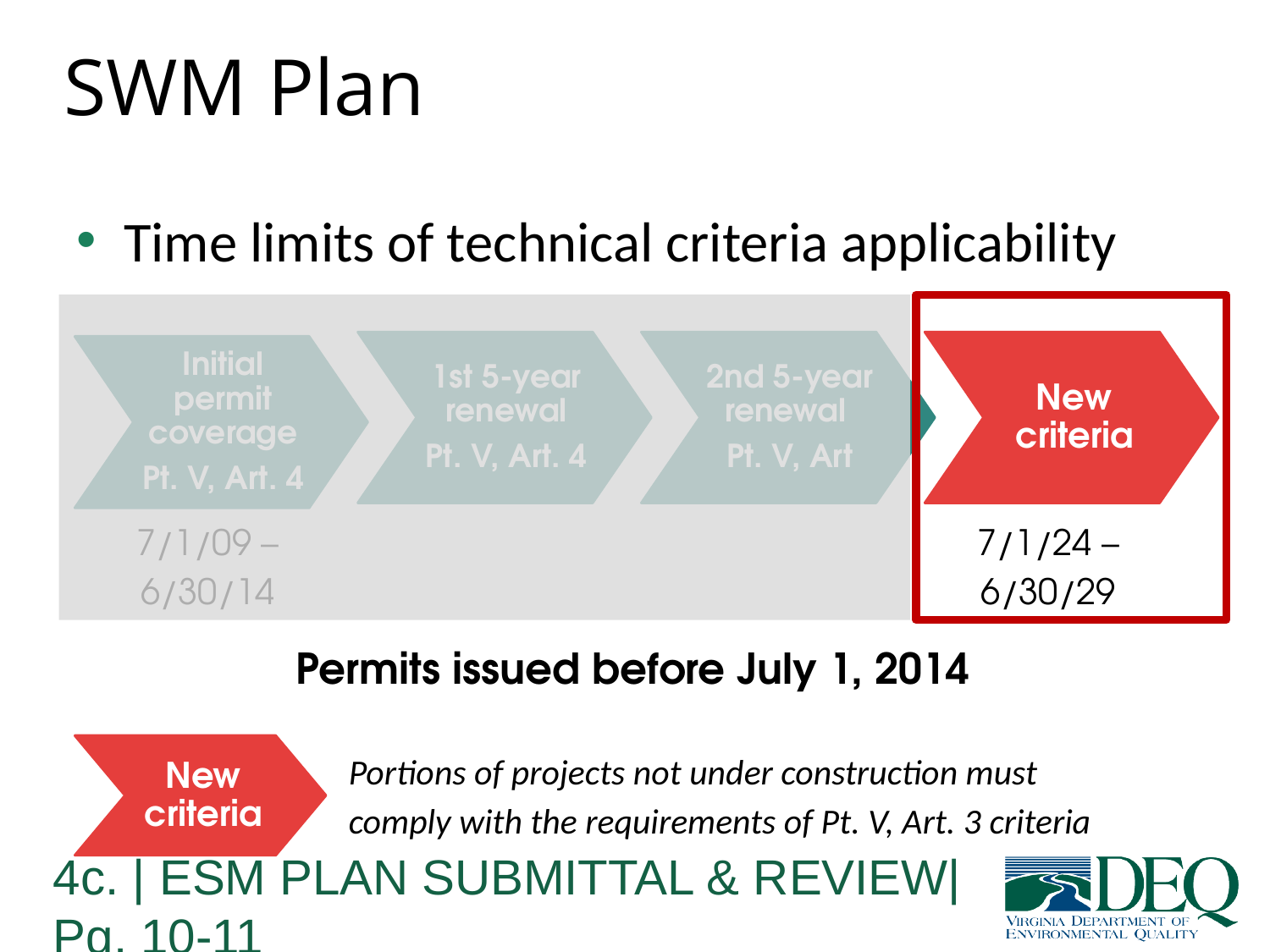

# SWM Plan
Time limits of technical criteria applicability

1st 5-year renewal
Pt. V, Art. 4
2nd 5-year renewal
Pt. V, Art
New criteria
Initial permit coverage
Pt. V, Art. 4
7/1/09 – 6/30/14
7/1/24 – 6/30/29
Permits issued before July 1, 2014
New criteria
Portions of projects not under construction must comply with the requirements of Pt. V, Art. 3 criteria
4c. | ESM PLAN SUBMITTAL & REVIEW| Pg. 10-11